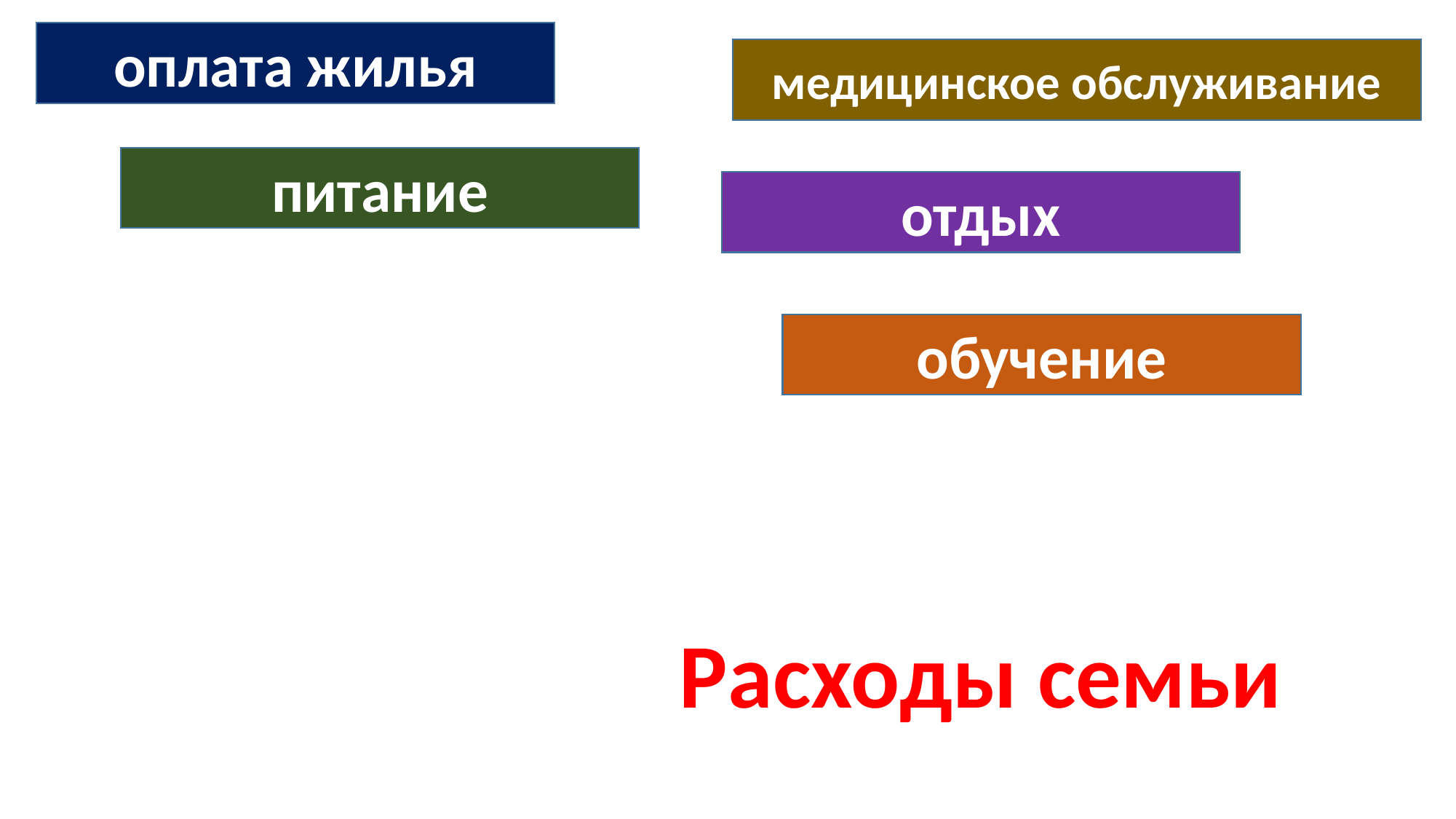

оплата жилья
медицинское обслуживание
питание
отдых
обучение
Расходы семьи